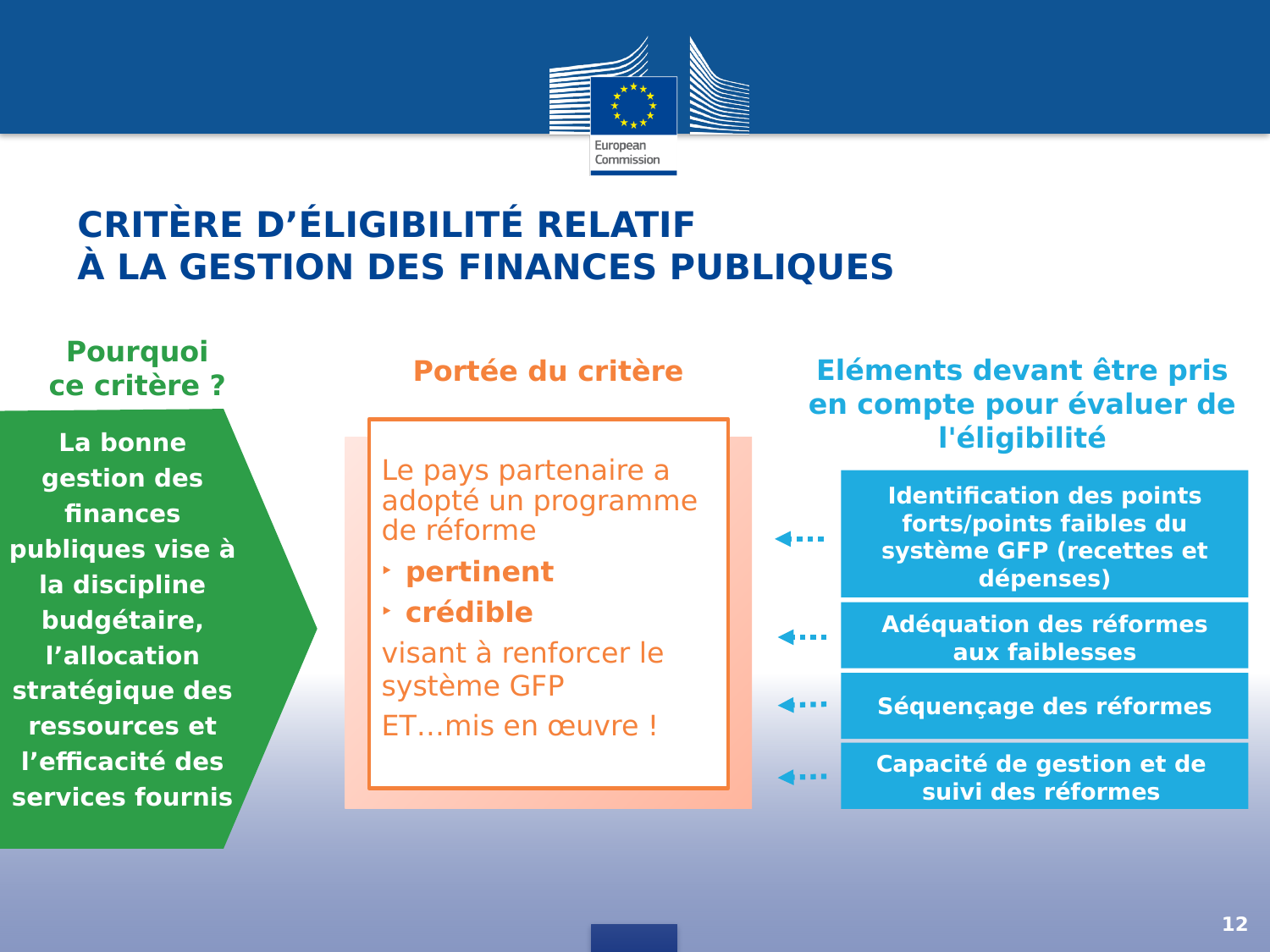

Critère d’éligibilité relatif
À la GESTION DES FINANCES PUBLIQUES
Pourquoi
ce critère ?
Eléments devant être pris en compte pour évaluer de l'éligibilité
Portée du critère

La bonne gestion des finances publiques vise à la discipline budgétaire, l’allocation stratégique des ressources et l’efficacité des services fournis

Le pays partenaire a adopté un programme de réforme
pertinent
crédible
visant à renforcer le système GFP
ET…mis en œuvre !

Identification des points forts/points faibles du système GFP (recettes et dépenses)

Adéquation des réformes aux faiblesses

Séquençage des réformes

Capacité de gestion et de suivi des réformes
12